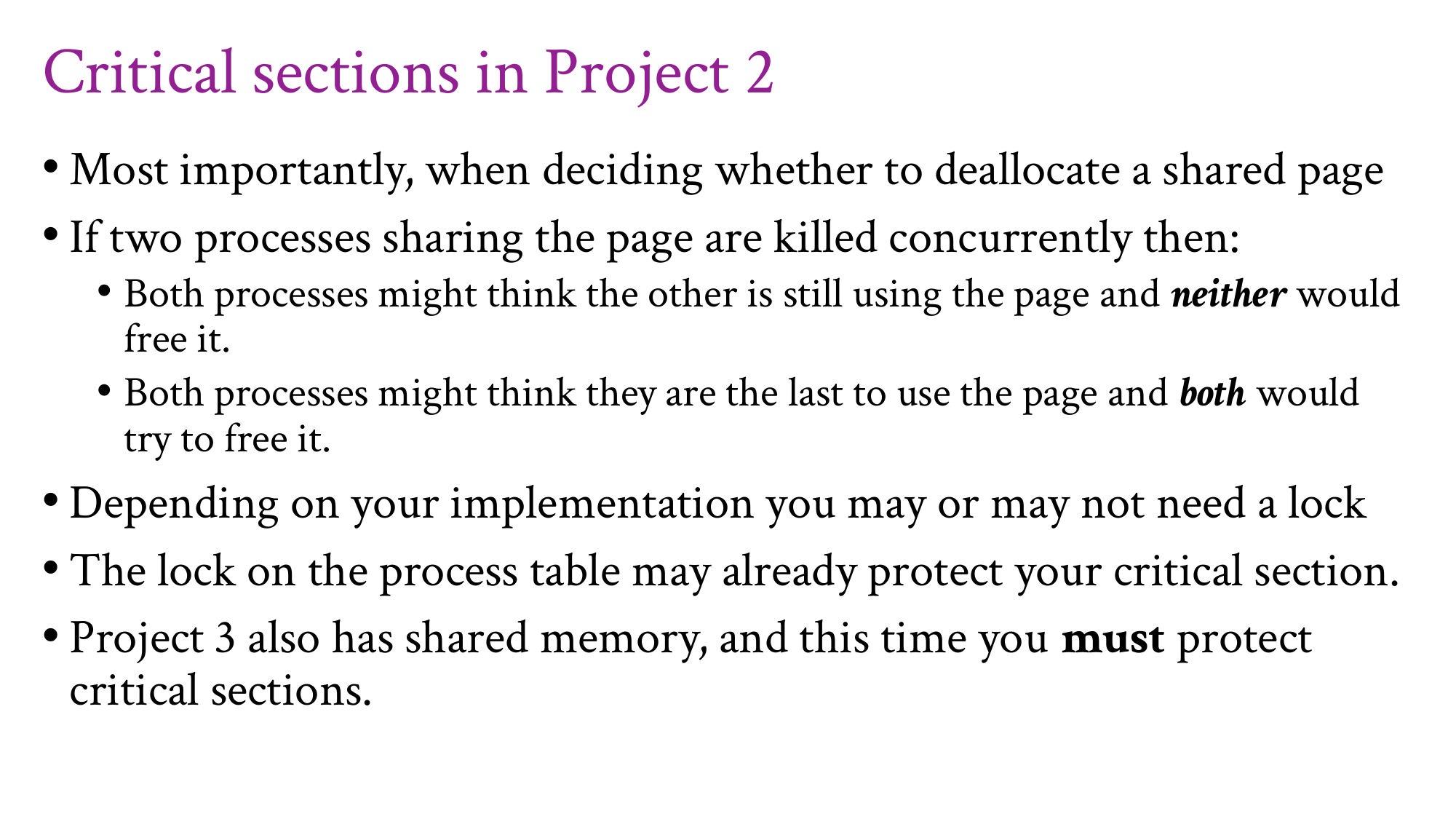

# Critical sections in Project 2
Most importantly, when deciding whether to deallocate a shared page
If two processes sharing the page are killed concurrently then:
Both processes might think the other is still using the page and neither would free it.
Both processes might think they are the last to use the page and both would try to free it.
Depending on your implementation you may or may not need a lock
The lock on the process table may already protect your critical section.
Project 3 also has shared memory, and this time you must protect critical sections.